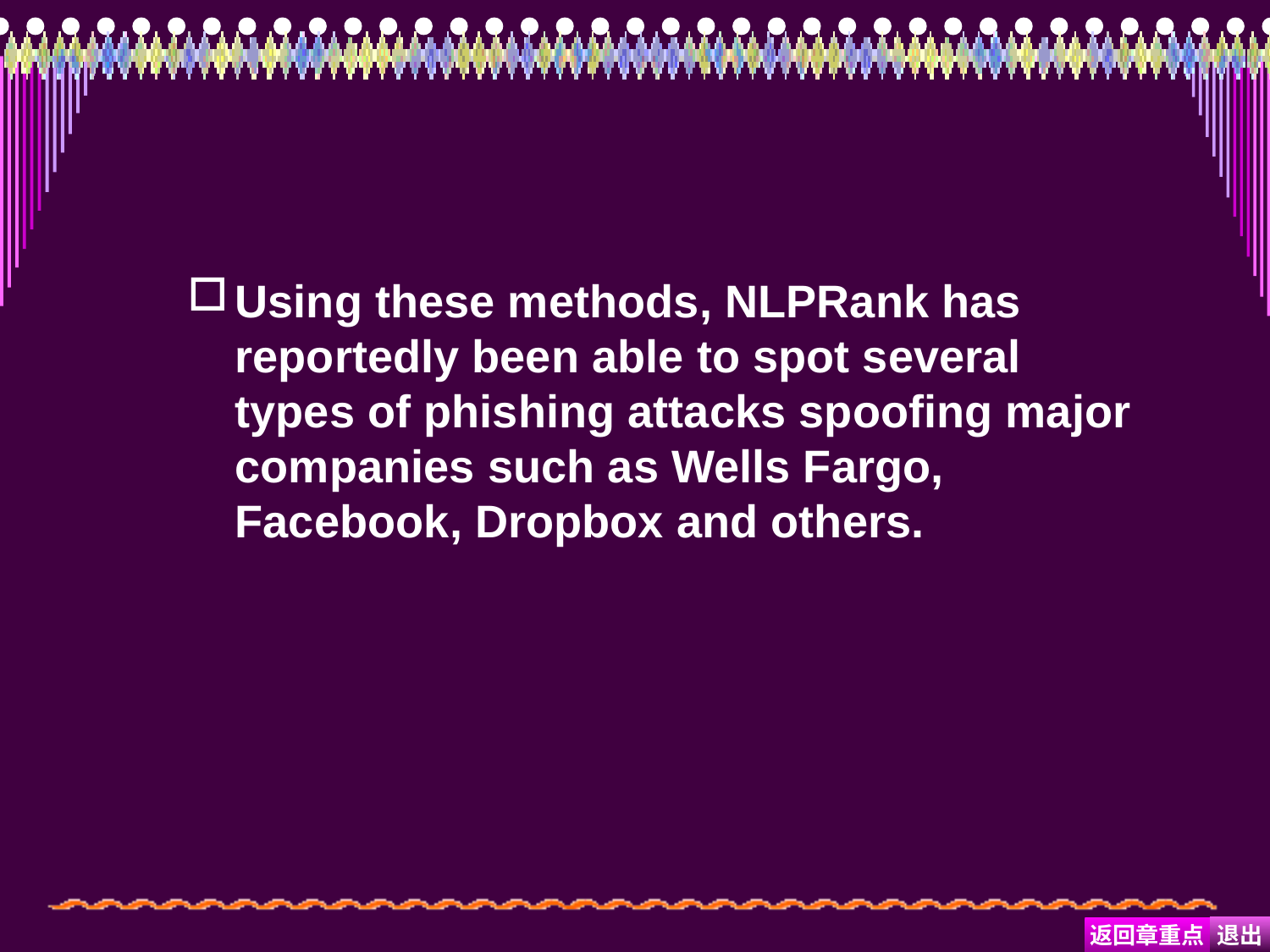

#
Using these methods, NLPRank has reportedly been able to spot several types of phishing attacks spoofing major companies such as Wells Fargo, Facebook, Dropbox and others.